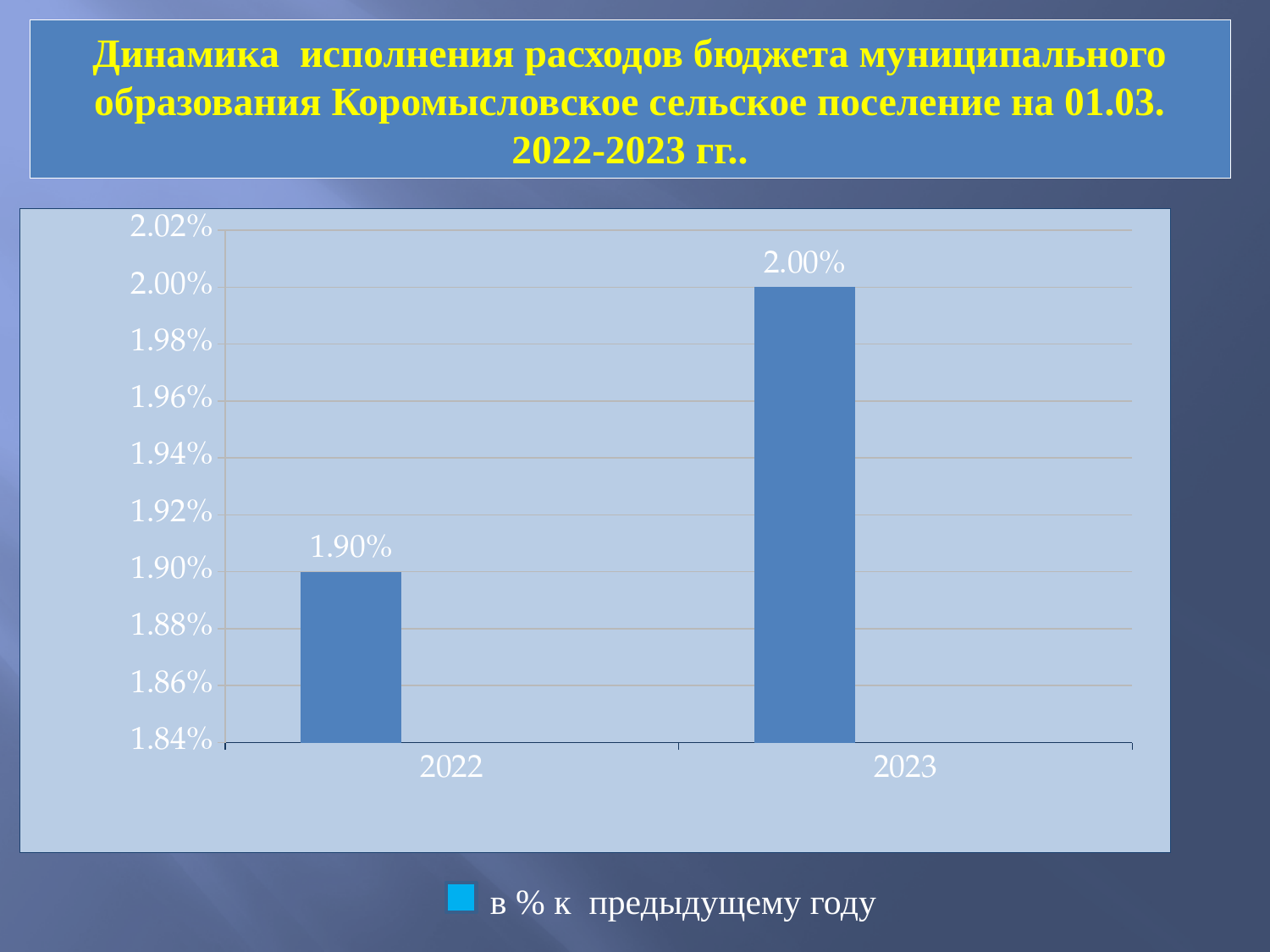

# Динамика  исполнения расходов бюджета муниципального образования Коромысловское сельское поселение на 01.03. 2022-2023 гг..

### Chart

| Category | Ряд 1 | Столбец1 | Столбец2 |
|---|---|---|---|
| 2022 | 0.019 | None | None |
| 2023 | 0.02 | None | None |
в % к  предыдущему году